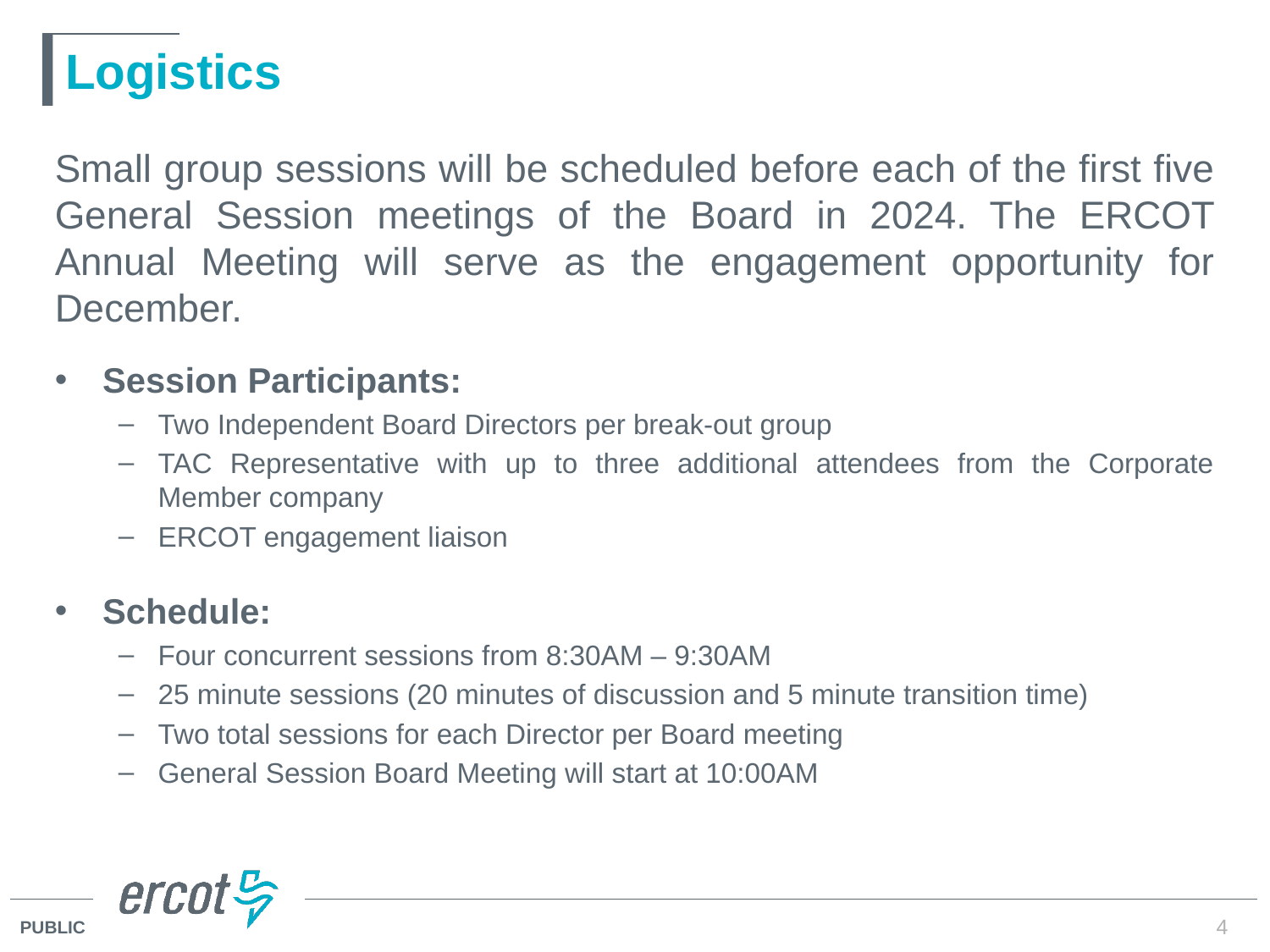

# Logistics
Small group sessions will be scheduled before each of the first five General Session meetings of the Board in 2024. The ERCOT Annual Meeting will serve as the engagement opportunity for December.
Session Participants:
Two Independent Board Directors per break-out group
TAC Representative with up to three additional attendees from the Corporate Member company
ERCOT engagement liaison

Schedule:
Four concurrent sessions from 8:30AM – 9:30AM
25 minute sessions (20 minutes of discussion and 5 minute transition time)
Two total sessions for each Director per Board meeting
General Session Board Meeting will start at 10:00AM

4